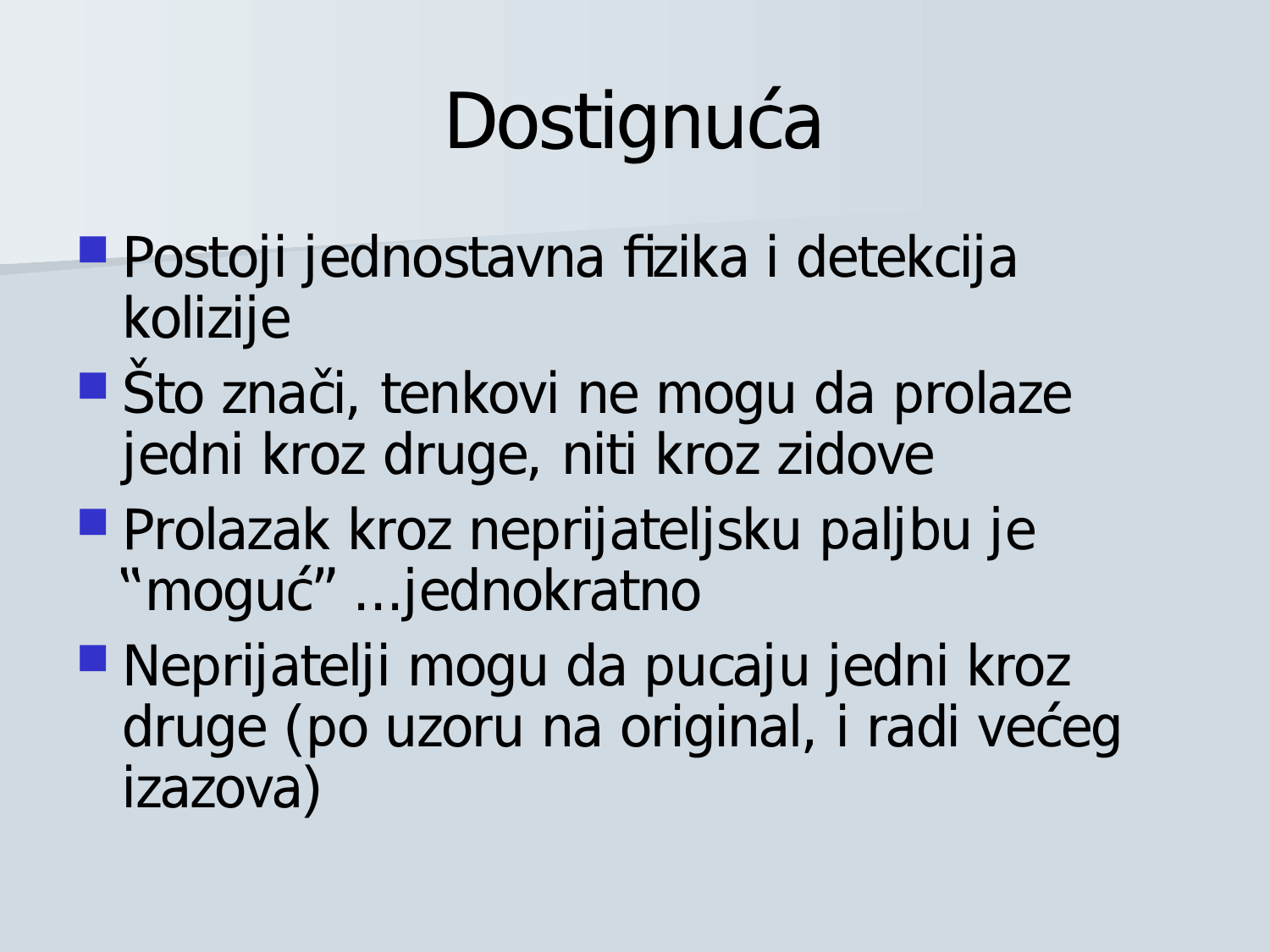

Dostignuća
Postoji jednostavna fizika i detekcija kolizije
Što znači, tenkovi ne mogu da prolaze jedni kroz druge, niti kroz zidove
Prolazak kroz neprijateljsku paljbu je “moguć” ...jednokratno
Neprijatelji mogu da pucaju jedni kroz druge (po uzoru na original, i radi većeg izazova)